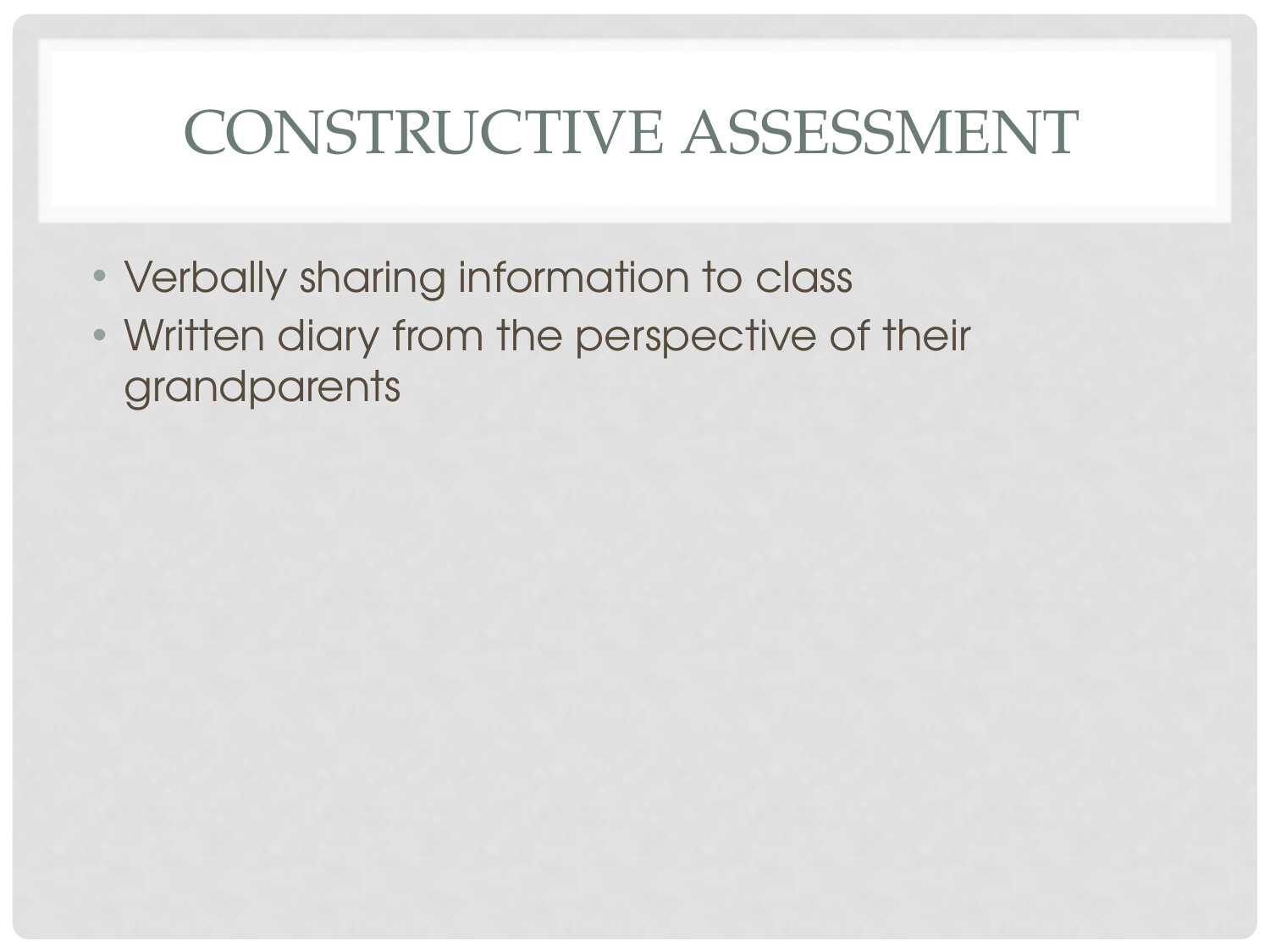

# Constructive Assessment
Verbally sharing information to class
Written diary from the perspective of their grandparents